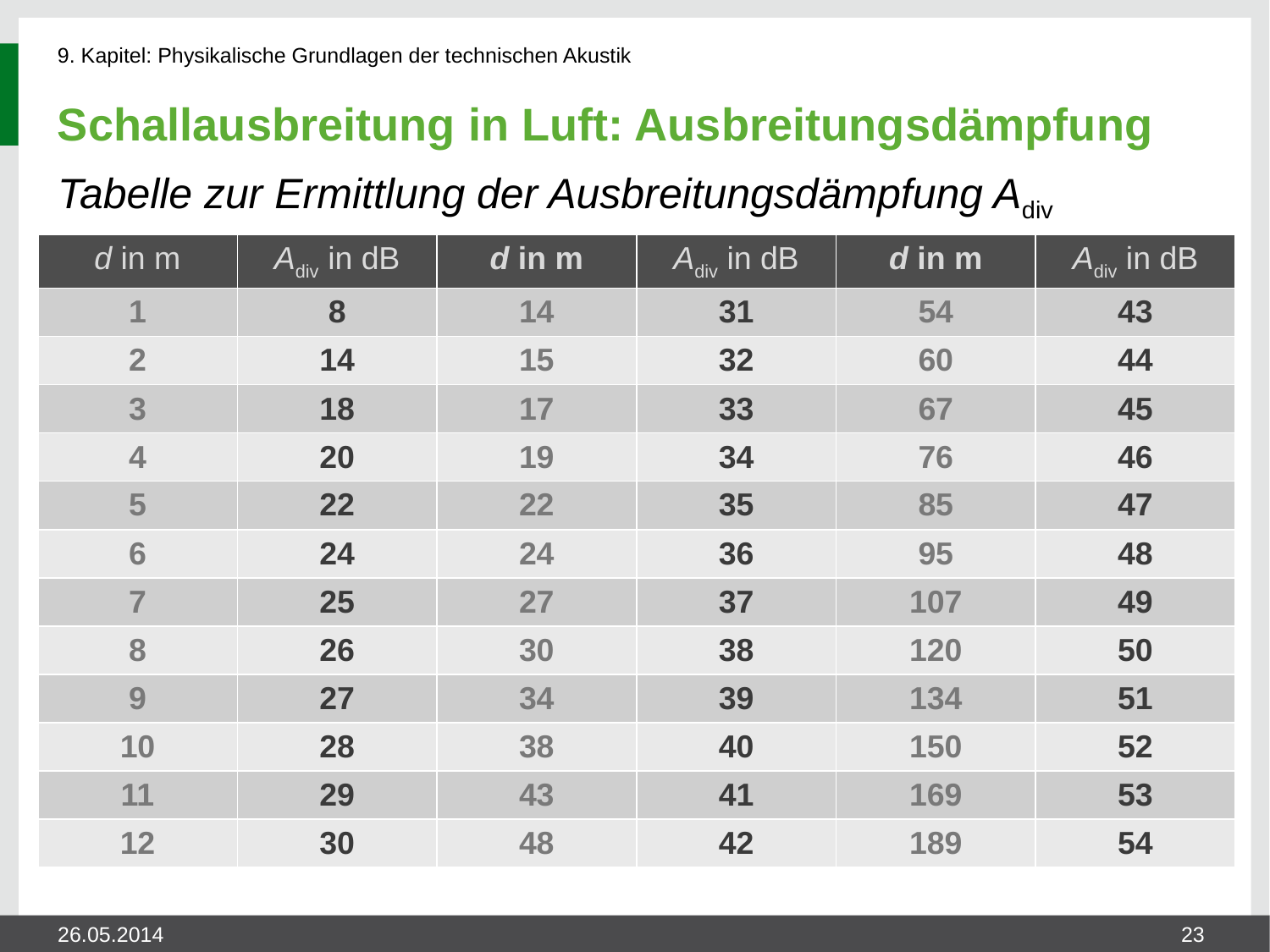

# Schallausbreitung in Luft: Ausbreitungsdämpfung

Tabelle zur Ermittlung der Ausbreitungsdämpfung Adiv
| d in m | Adiv in dB | d in m | Adiv in dB | d in m | Adiv in dB |
| --- | --- | --- | --- | --- | --- |
| 1 | 8 | 14 | 31 | 54 | 43 |
| 2 | 14 | 15 | 32 | 60 | 44 |
| 3 | 18 | 17 | 33 | 67 | 45 |
| 4 | 20 | 19 | 34 | 76 | 46 |
| 5 | 22 | 22 | 35 | 85 | 47 |
| 6 | 24 | 24 | 36 | 95 | 48 |
| 7 | 25 | 27 | 37 | 107 | 49 |
| 8 | 26 | 30 | 38 | 120 | 50 |
| 9 | 27 | 34 | 39 | 134 | 51 |
| 10 | 28 | 38 | 40 | 150 | 52 |
| 11 | 29 | 43 | 41 | 169 | 53 |
| 12 | 30 | 48 | 42 | 189 | 54 |
26.05.2014
23